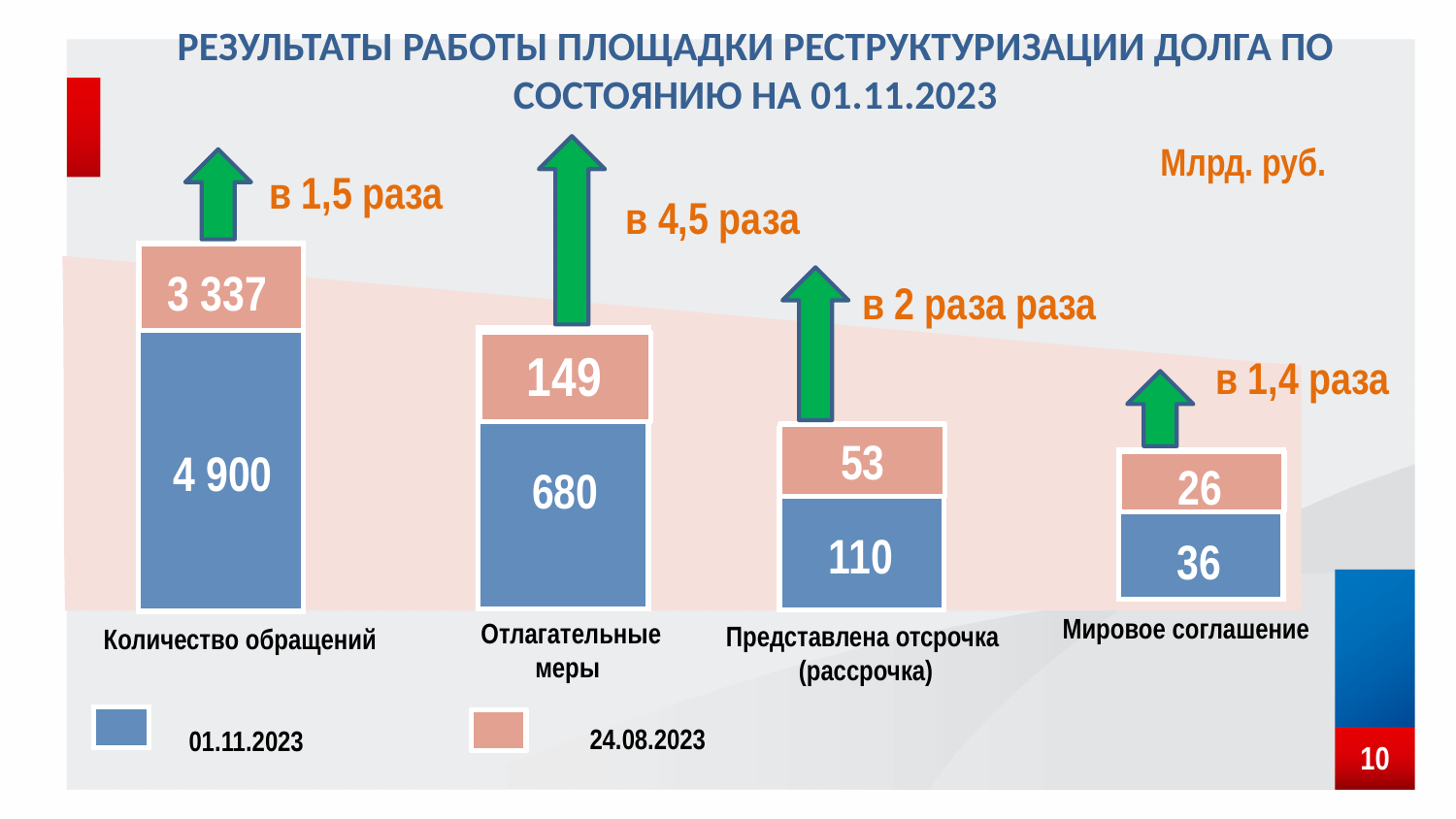

# РЕЗУЛЬТАТЫ РАБОТЫ ПЛОЩАДКИ РЕСТРУКТУРИЗАЦИИ ДОЛГА ПО СОСТОЯНИЮ НА 01.11.2023
Млрд. руб.

в 1,5 раза
 в 4,5 раза

3 337
 в 2 раза раза

149
в 1,4 раза

53

4 900

26

680
110
36
Мировое соглашение
Отлагательные меры

Представлена отсрочка
 (рассрочка)
Количество обращений

 01.11.2023

24.08.2023

10